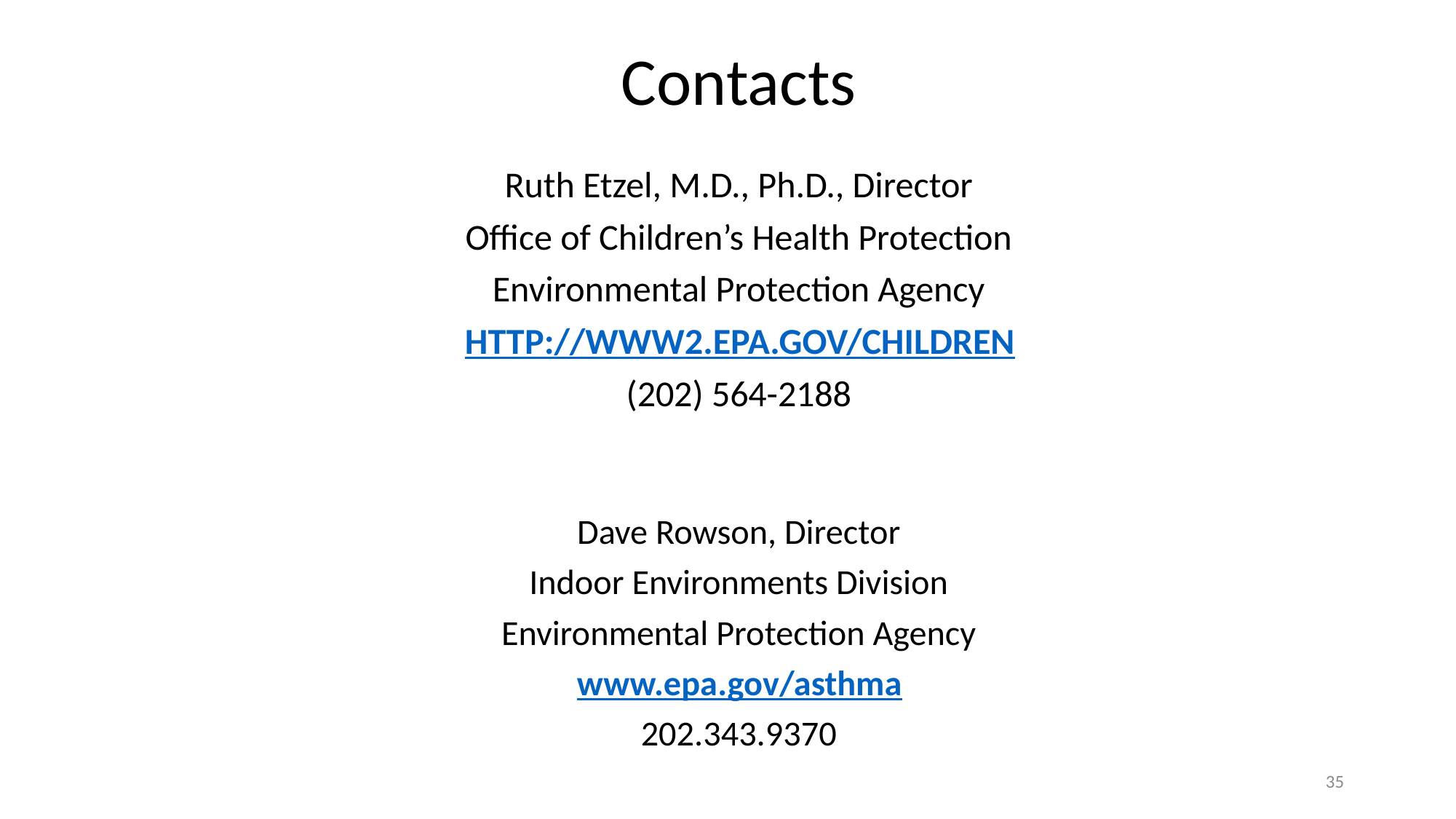

# Contacts
Ruth Etzel, M.D., Ph.D., Director
Office of Children’s Health Protection
Environmental Protection Agency
http://www2.epa.gov/children
(202) 564-2188
Dave Rowson, Director
Indoor Environments Division
Environmental Protection Agency
www.epa.gov/asthma
202.343.9370
35